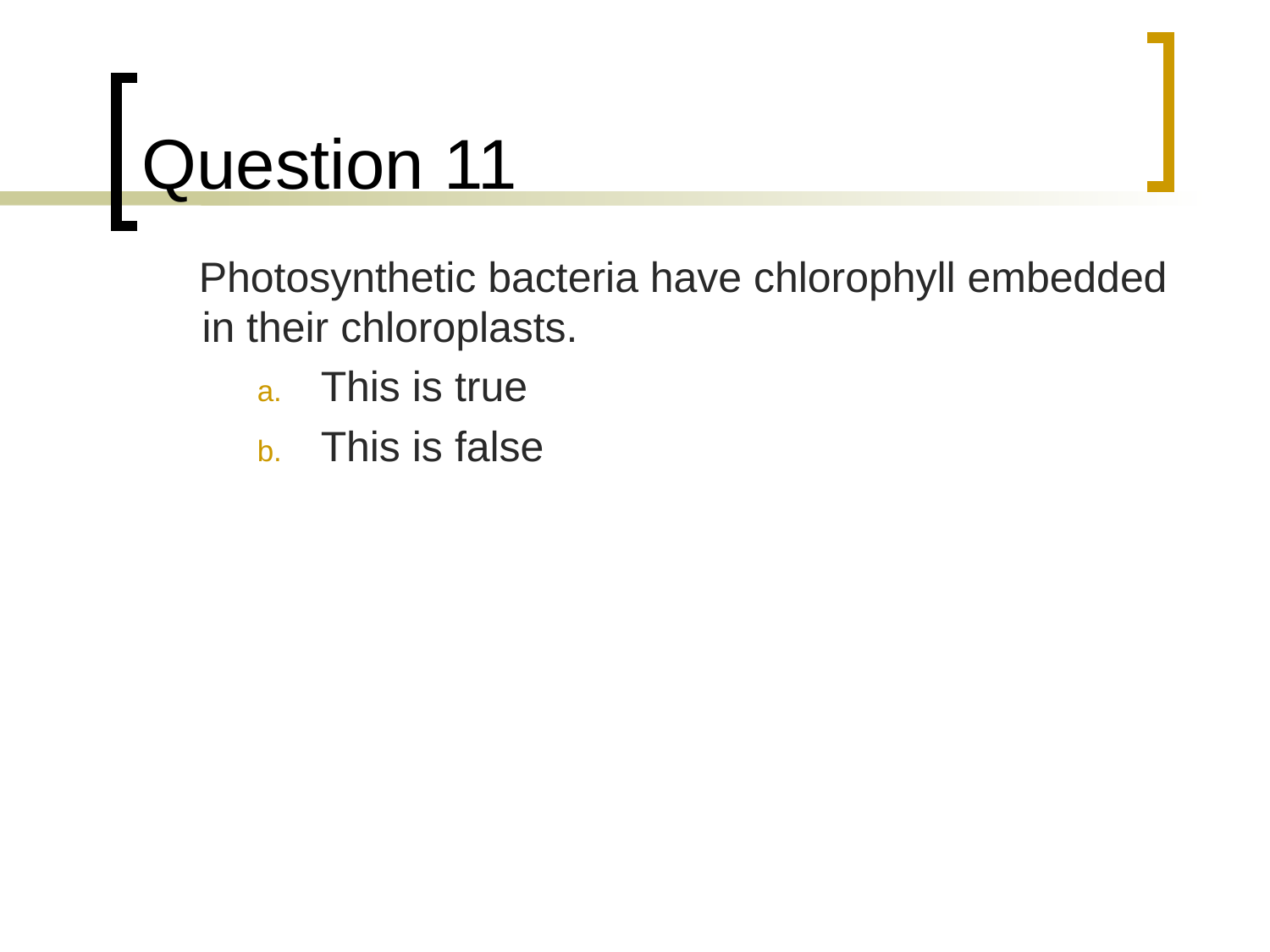

# Question 11
     Photosynthetic bacteria have chlorophyll embedded in their chloroplasts.
This is true
This is false